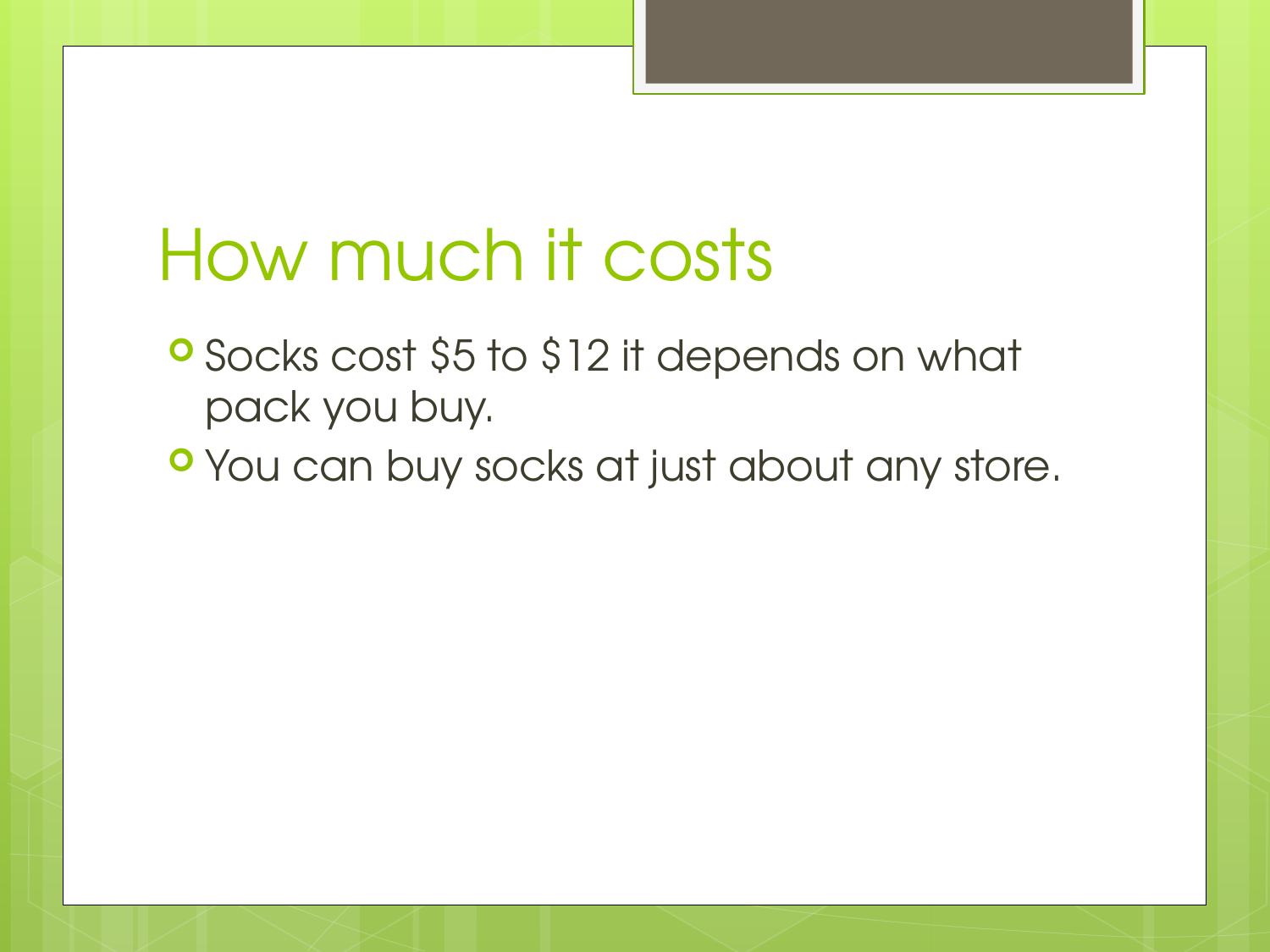

# How much it costs
Socks cost $5 to $12 it depends on what pack you buy.
You can buy socks at just about any store.